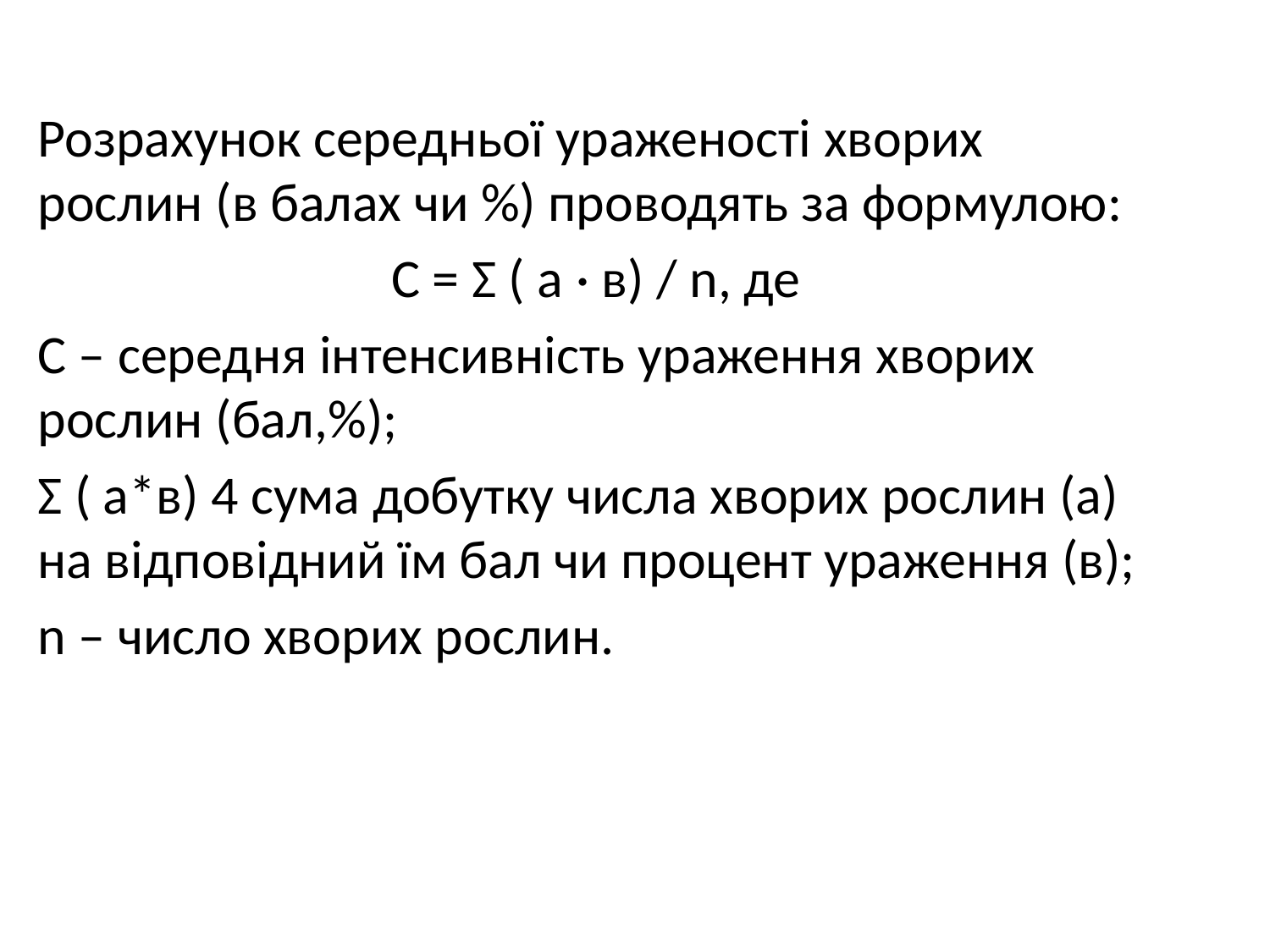

Розрахунок середньої ураженості хворих рослин (в балах чи %) проводять за формулою:
С = Σ ( а · в) / n, де
С – середня інтенсивність ураження хворих рослин (бал,%);
Σ ( а*в) 4 сума добутку числа хворих рослин (а) на відповідний їм бал чи процент ураження (в);
n – число хворих рослин.